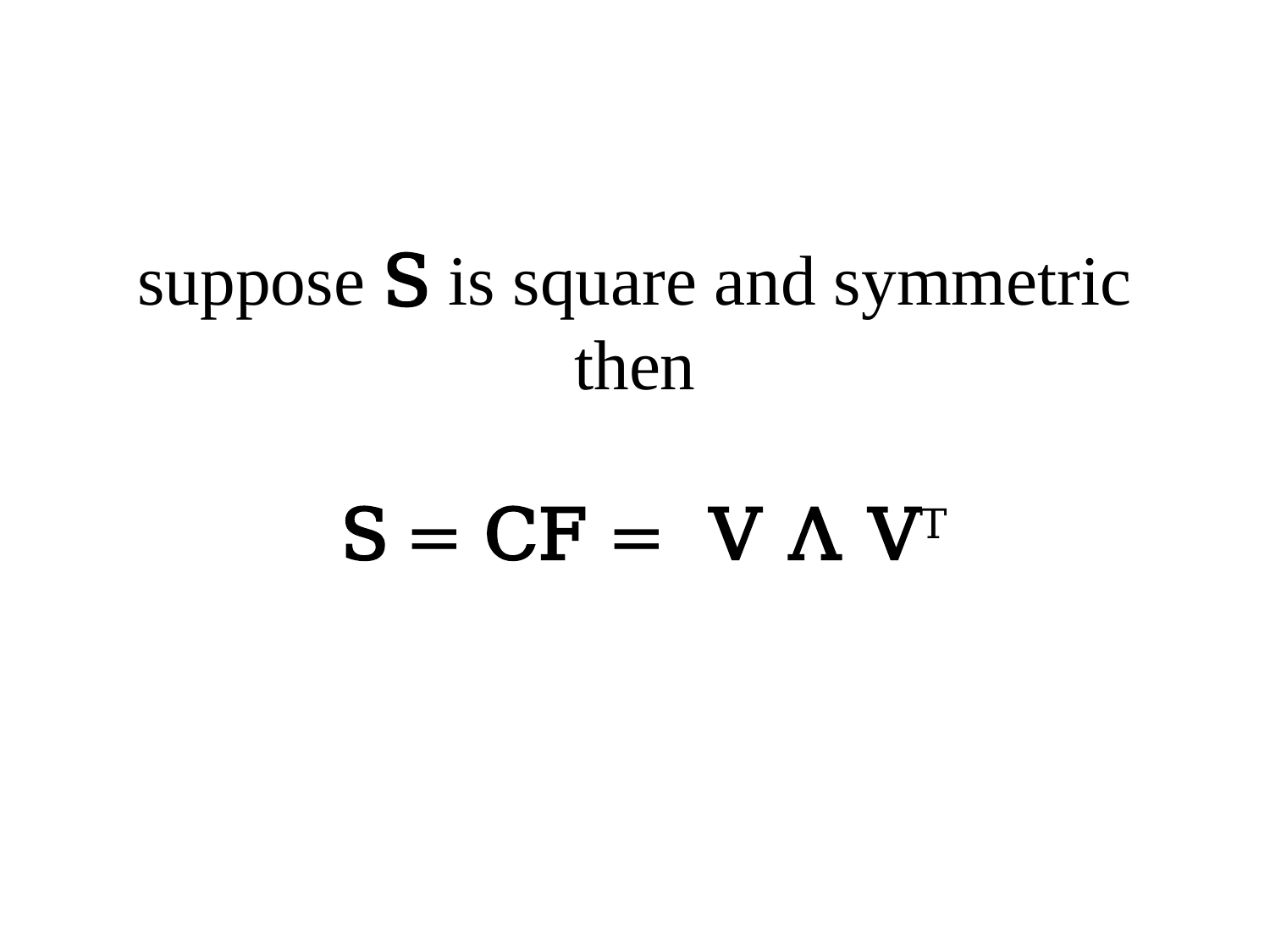

# suppose S is square and symmetric then S = CF =  V Λ VT